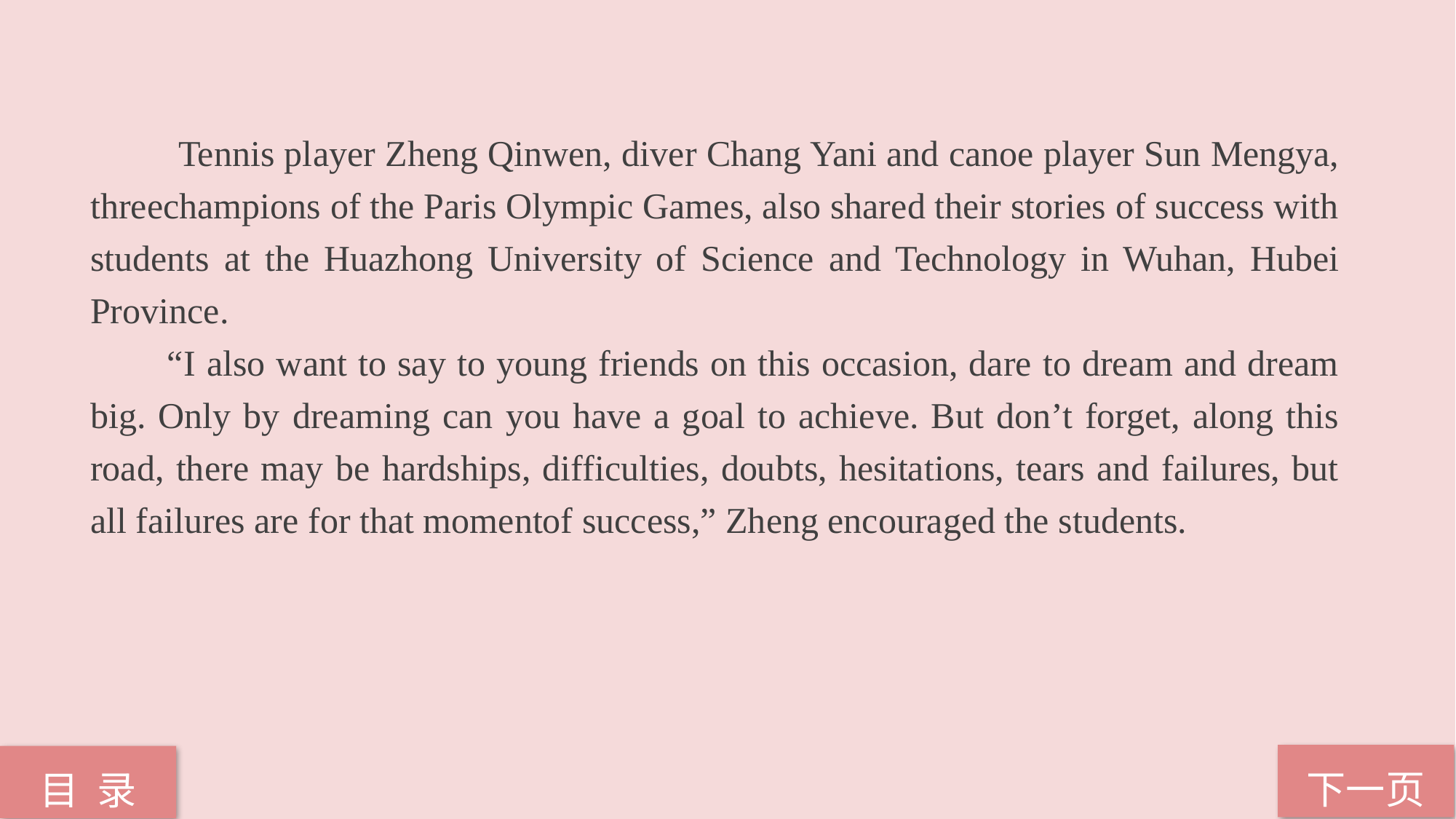

Tennis player Zheng Qinwen, diver Chang Yani and canoe player Sun Mengya, threechampions of the Paris Olympic Games, also shared their stories of success with students at the Huazhong University of Science and Technology in Wuhan, Hubei Province.
       “I also want to say to young friends on this occasion, dare to dream and dream big. Only by dreaming can you have a goal to achieve. But don’t forget, along this road, there may be hardships, difficulties, doubts, hesitations, tears and failures, but all failures are for that momentof success,” Zheng encouraged the students.